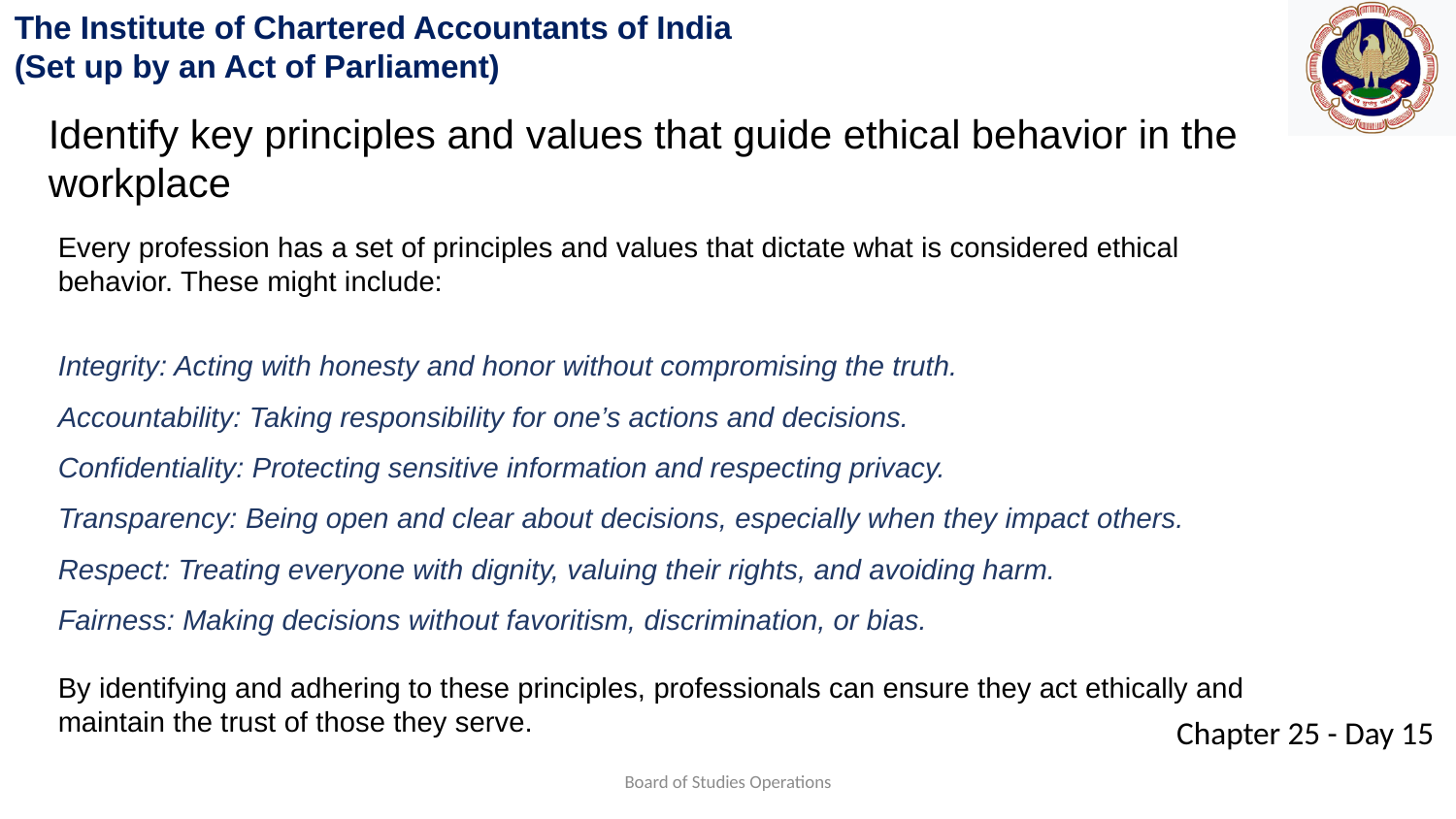

Identify key principles and values that guide ethical behavior in the workplace

Every profession has a set of principles and values that dictate what is considered ethical behavior. These might include:

Integrity: Acting with honesty and honor without compromising the truth.
Accountability: Taking responsibility for one’s actions and decisions.
Confidentiality: Protecting sensitive information and respecting privacy.
Transparency: Being open and clear about decisions, especially when they impact others.
Respect: Treating everyone with dignity, valuing their rights, and avoiding harm.
Fairness: Making decisions without favoritism, discrimination, or bias.

By identifying and adhering to these principles, professionals can ensure they act ethically and maintain the trust of those they serve.
Board of Studies Operations